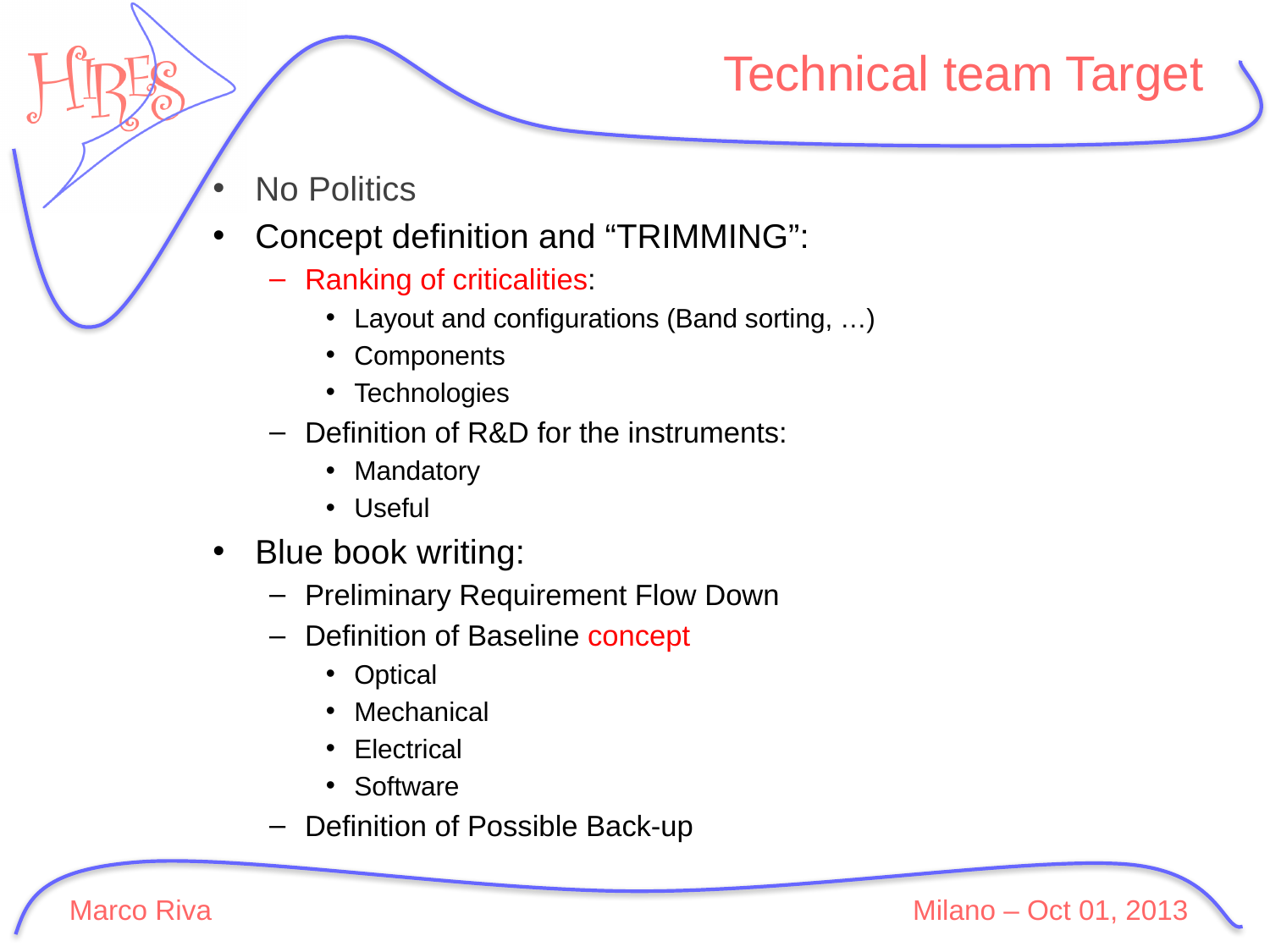

# Technical team Target
No Politics
Concept definition and “TRIMMING”:
Ranking of criticalities:
Layout and configurations (Band sorting, …)
Components
Technologies
Definition of R&D for the instruments:
Mandatory
Useful
Blue book writing:
Preliminary Requirement Flow Down
Definition of Baseline concept
Optical
Mechanical
Electrical
Software
Definition of Possible Back-up